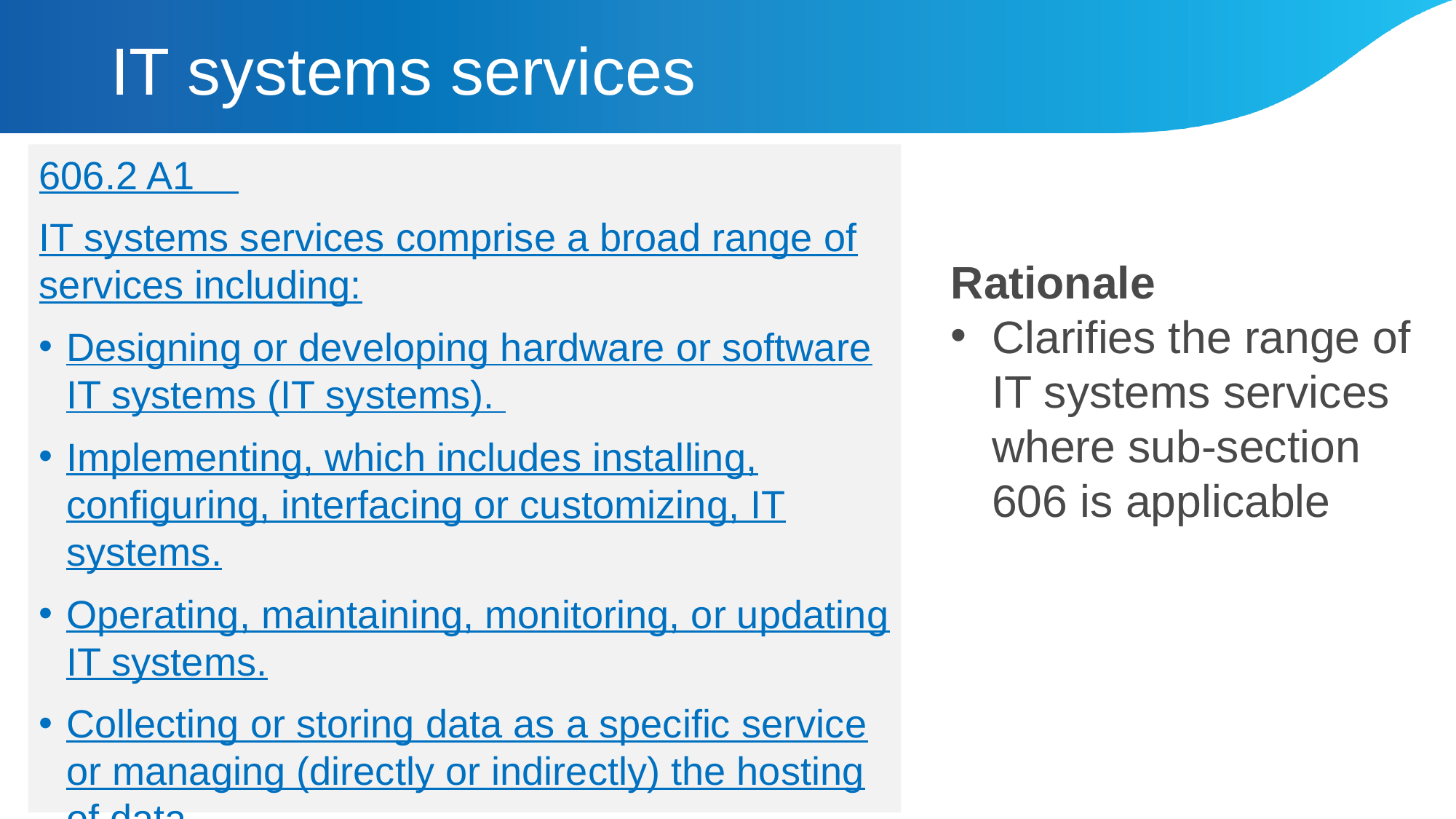

# IT systems services
606.2 A1
IT systems services comprise a broad range of services including:
Designing or developing hardware or software IT systems (IT systems).
Implementing, which includes installing, configuring, interfacing or customizing, IT systems.
Operating, maintaining, monitoring, or updating IT systems.
Collecting or storing data as a specific service or managing (directly or indirectly) the hosting of data.
Rationale
Clarifies the range of IT systems services where sub-section 606 is applicable